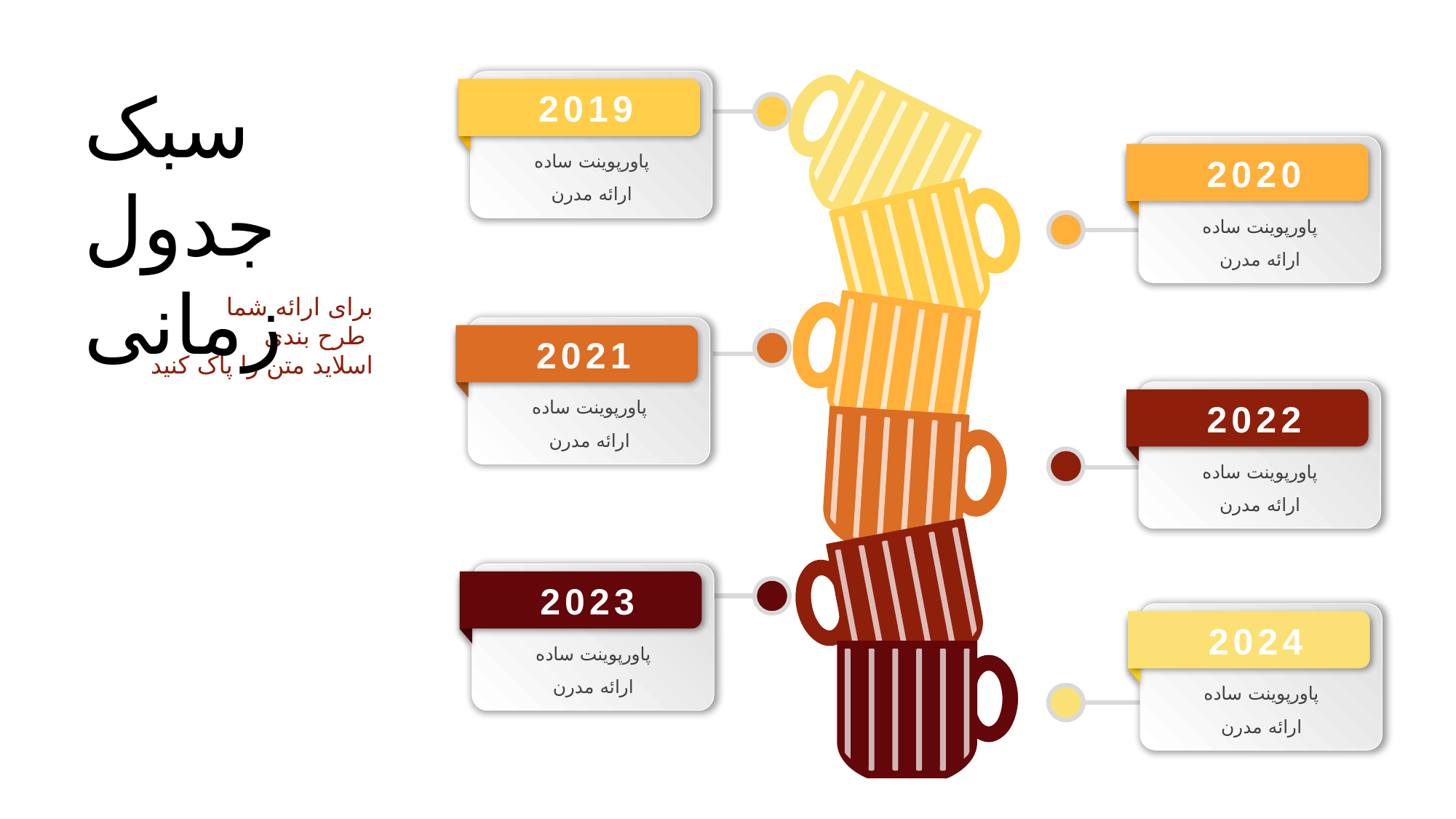

سبک جدول زمانی

2019
پاورپوینت ساده
ارائه مدرن

2020
پاورپوینت ساده
ارائه مدرن

برای ارائه شما
طرح بندی
اسلاید متن را پاک کنید

2021
پاورپوینت ساده
ارائه مدرن

2022
پاورپوینت ساده
ارائه مدرن

2023
پاورپوینت ساده
ارائه مدرن

2024
پاورپوینت ساده
ارائه مدرن